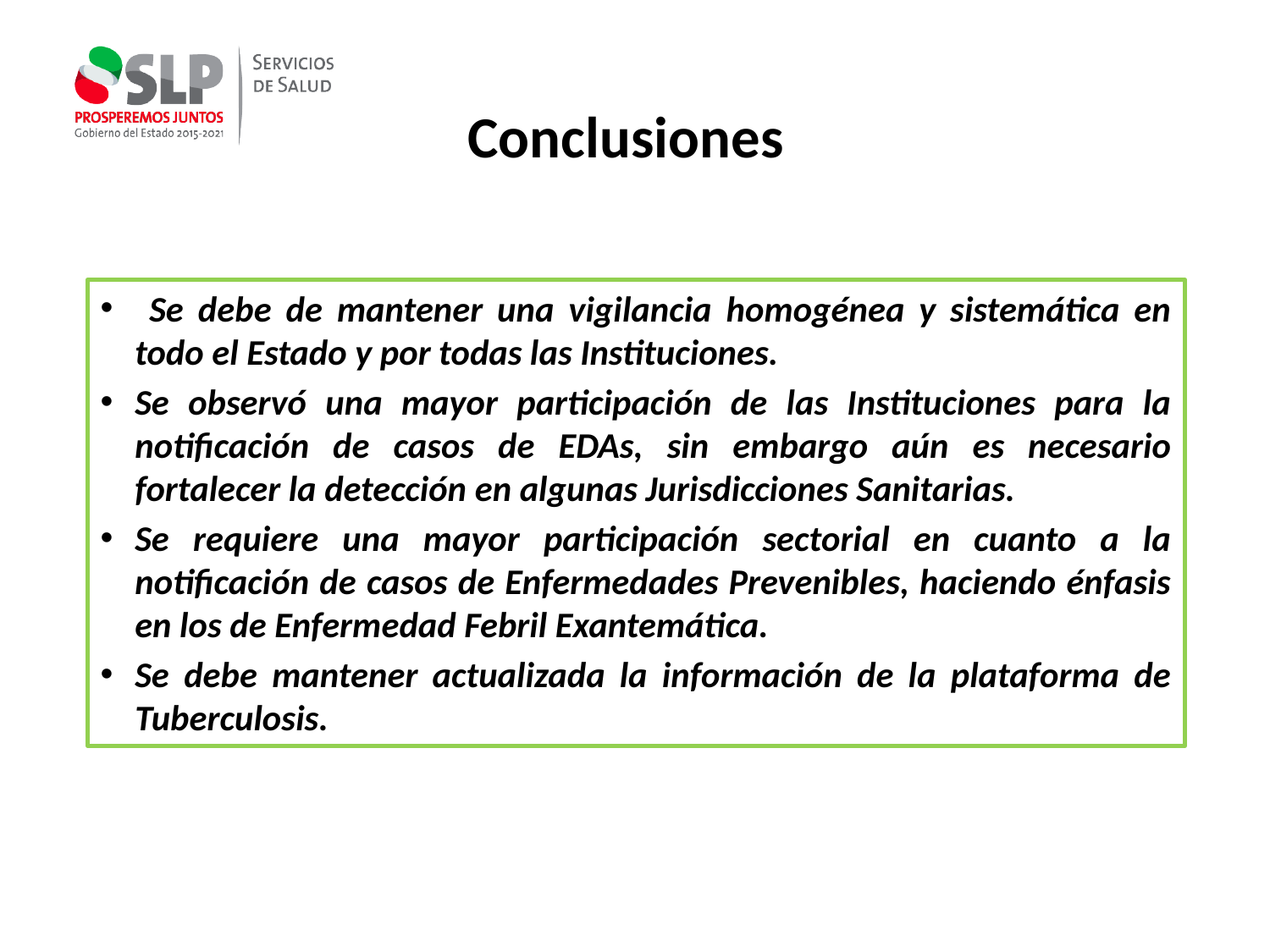

# Conclusiones
 Se debe de mantener una vigilancia homogénea y sistemática en todo el Estado y por todas las Instituciones.
Se observó una mayor participación de las Instituciones para la notificación de casos de EDAs, sin embargo aún es necesario fortalecer la detección en algunas Jurisdicciones Sanitarias.
Se requiere una mayor participación sectorial en cuanto a la notificación de casos de Enfermedades Prevenibles, haciendo énfasis en los de Enfermedad Febril Exantemática.
Se debe mantener actualizada la información de la plataforma de Tuberculosis.